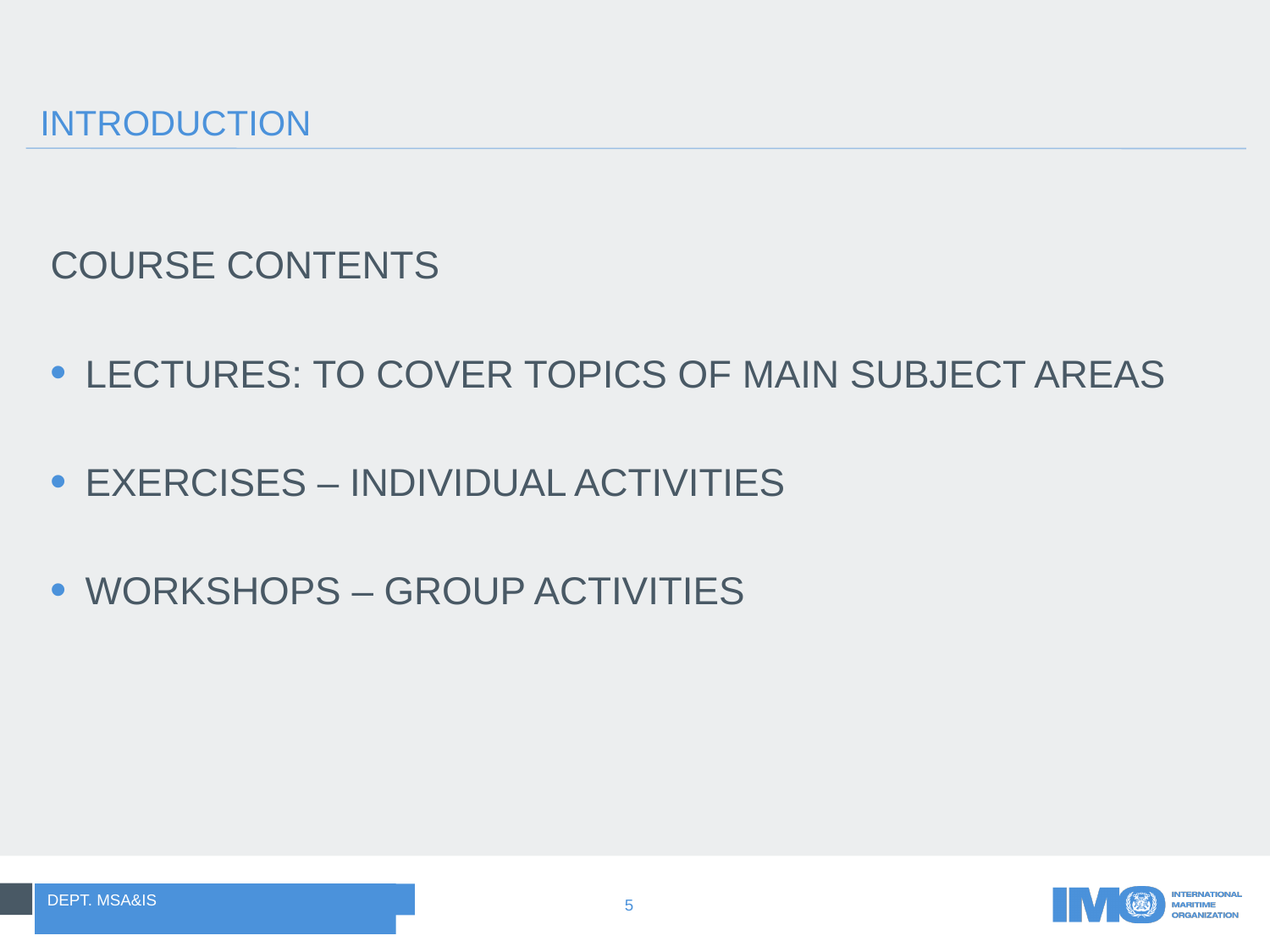

# INTRODUCTION

COURSE CONTENTS

LECTURES: TO COVER TOPICS OF MAIN SUBJECT AREAS

EXERCISES – INDIVIDUAL ACTIVITIES

WORKSHOPS – GROUP ACTIVITIES